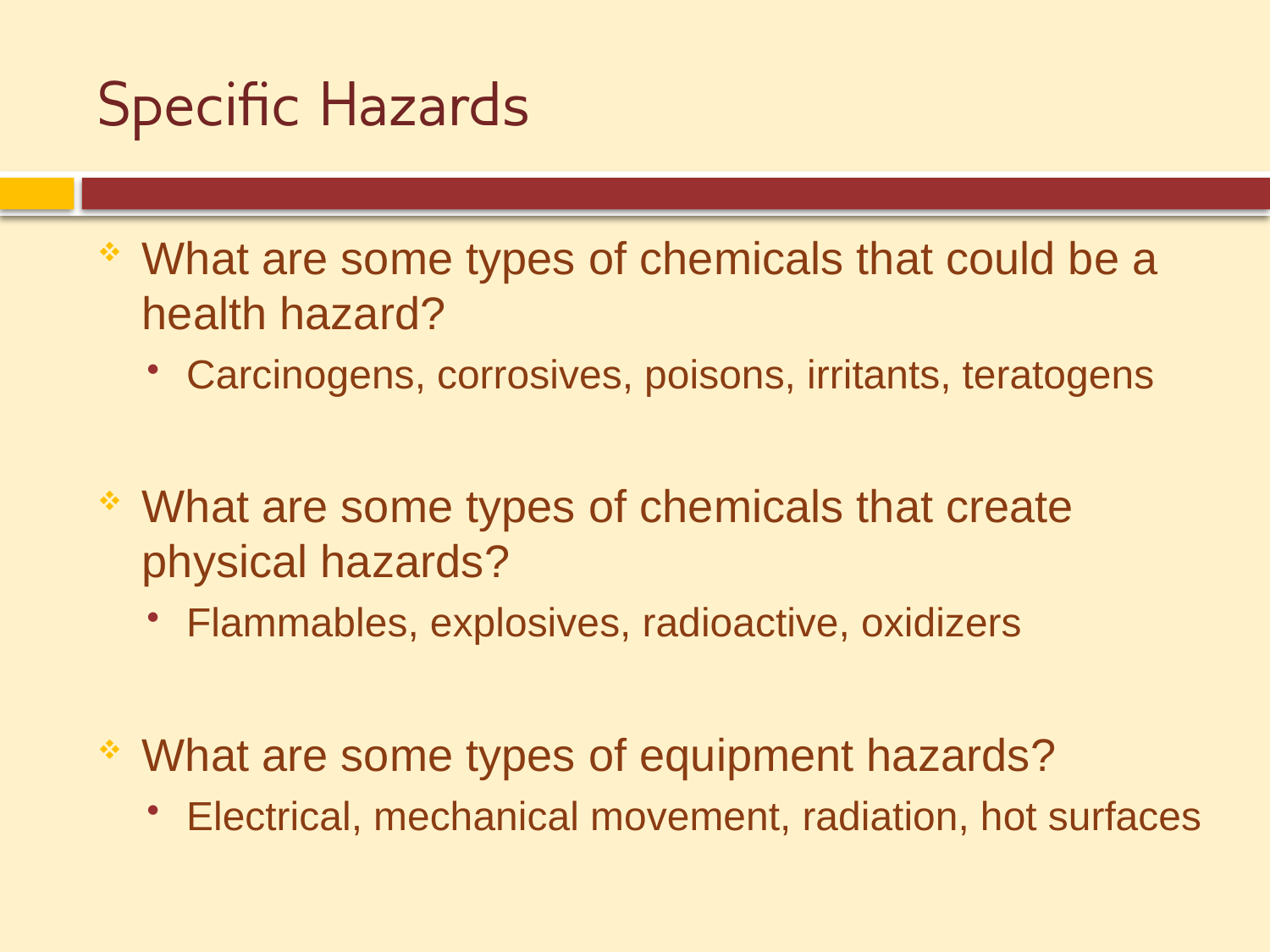

# Specific Hazards
What are some types of chemicals that could be a health hazard?
Carcinogens, corrosives, poisons, irritants, teratogens

What are some types of chemicals that create physical hazards?
Flammables, explosives, radioactive, oxidizers

What are some types of equipment hazards?
Electrical, mechanical movement, radiation, hot surfaces